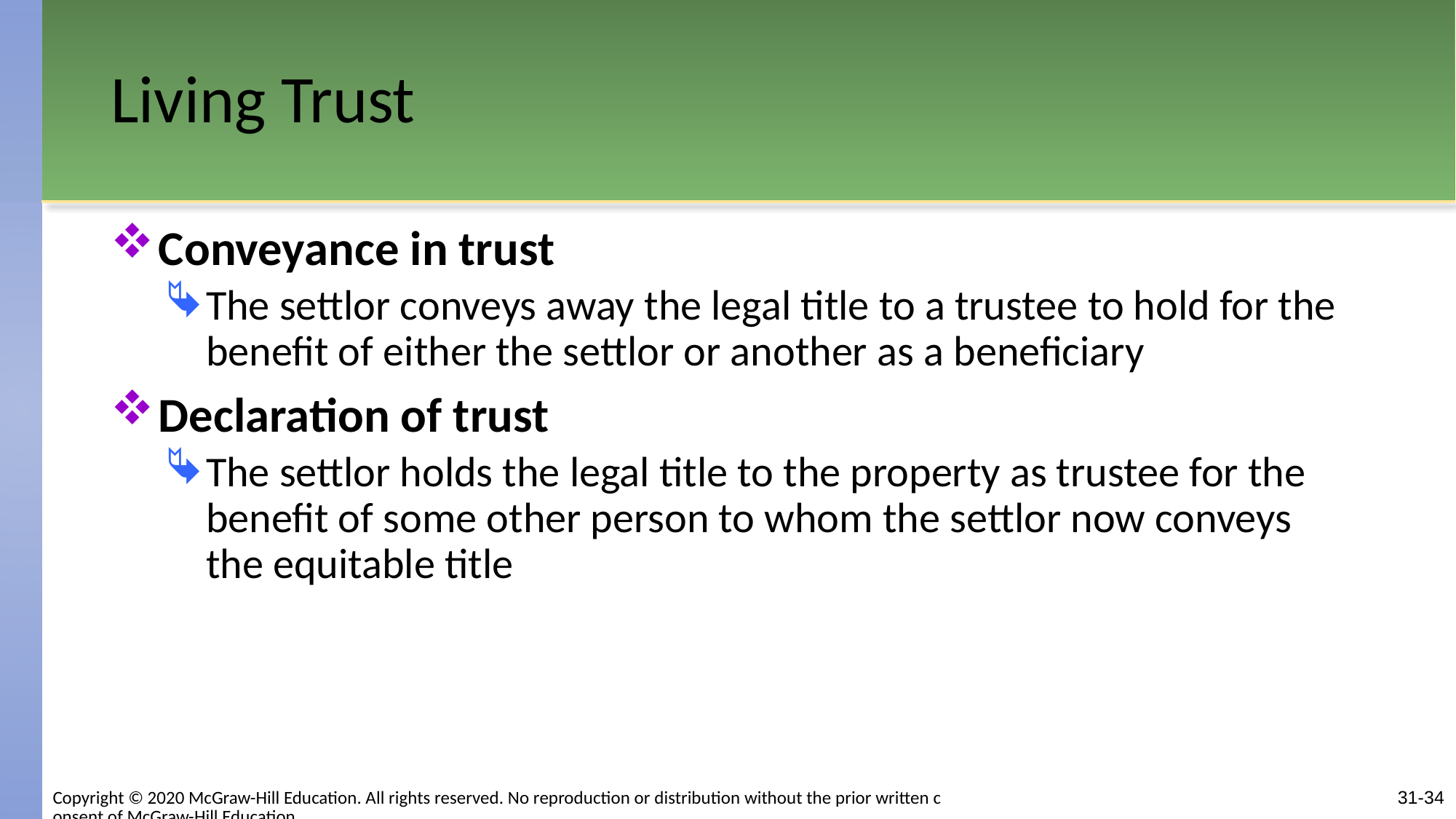

# Living Trust
Conveyance in trust
The settlor conveys away the legal title to a trustee to hold for the benefit of either the settlor or another as a beneficiary
Declaration of trust
The settlor holds the legal title to the property as trustee for the benefit of some other person to whom the settlor now conveys the equitable title

Copyright © 2020 McGraw-Hill Education. All rights reserved. No reproduction or distribution without the prior written consent of McGraw-Hill Education.
31-34